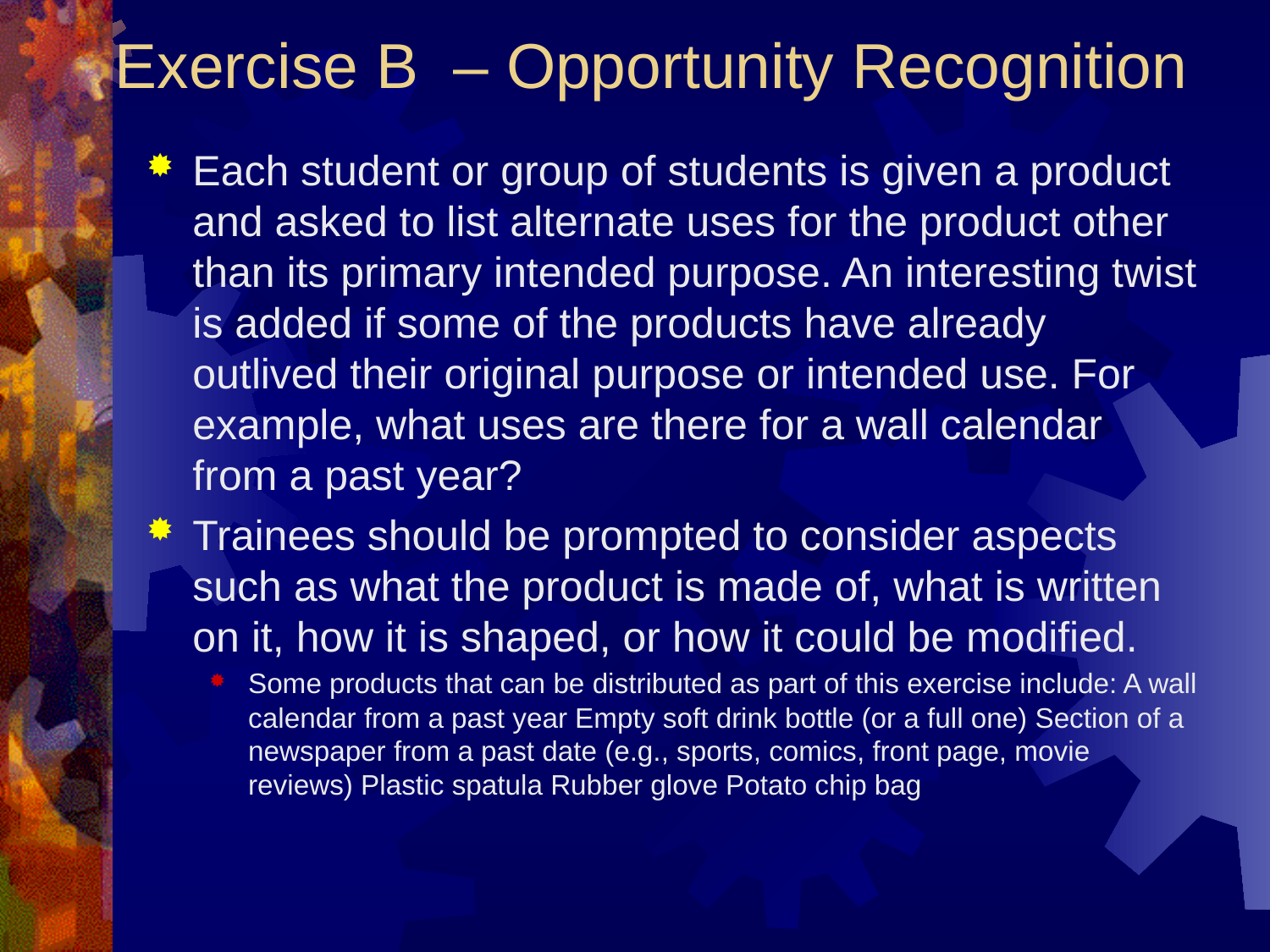

# Exercise B  – Opportunity Recognition
Each student or group of students is given a product and asked to list alternate uses for the product other than its primary intended purpose. An interesting twist is added if some of the products have already outlived their original purpose or intended use. For example, what uses are there for a wall calendar from a past year?
Trainees should be prompted to consider aspects such as what the product is made of, what is written on it, how it is shaped, or how it could be modified.
Some products that can be distributed as part of this exercise include: A wall calendar from a past year Empty soft drink bottle (or a full one) Section of a newspaper from a past date (e.g., sports, comics, front page, movie reviews) Plastic spatula Rubber glove Potato chip bag